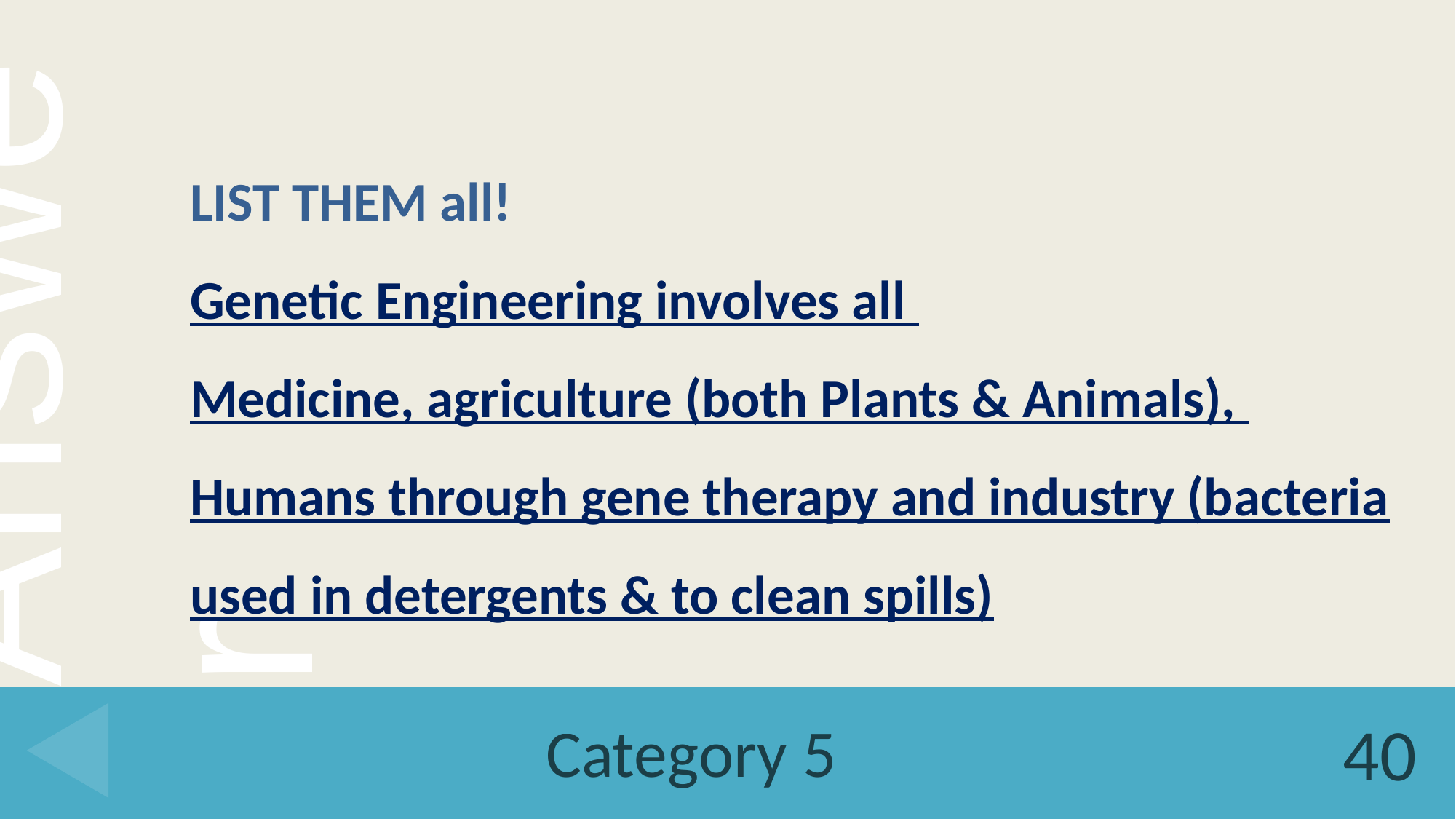

LIST THEM all!
Genetic Engineering involves all
Medicine, agriculture (both Plants & Animals),  Humans through gene therapy and industry (bacteria used in detergents & to clean spills)
# Category 5
40